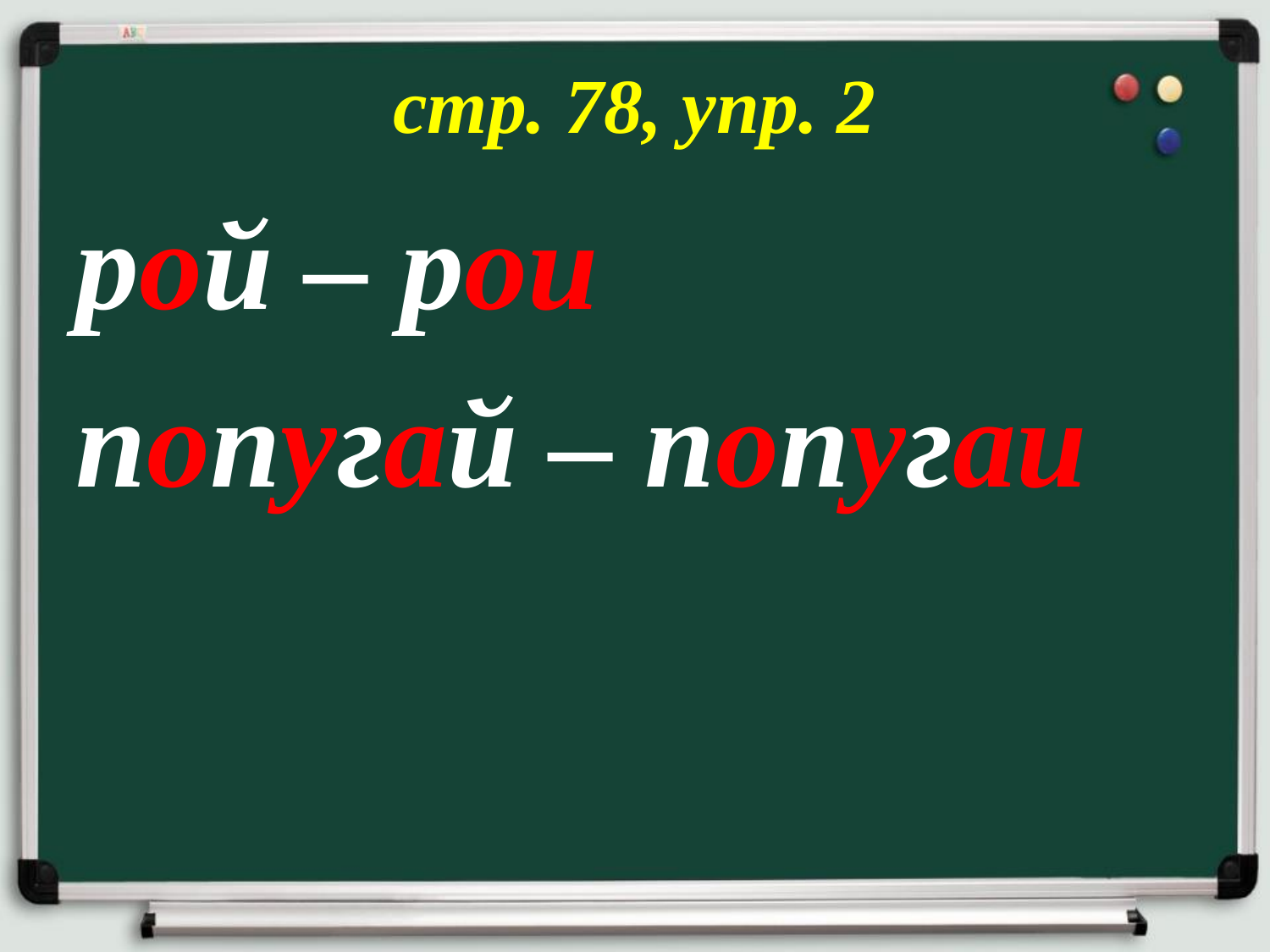

стр. 78, упр. 2
рой – рои
попугай – попугаи